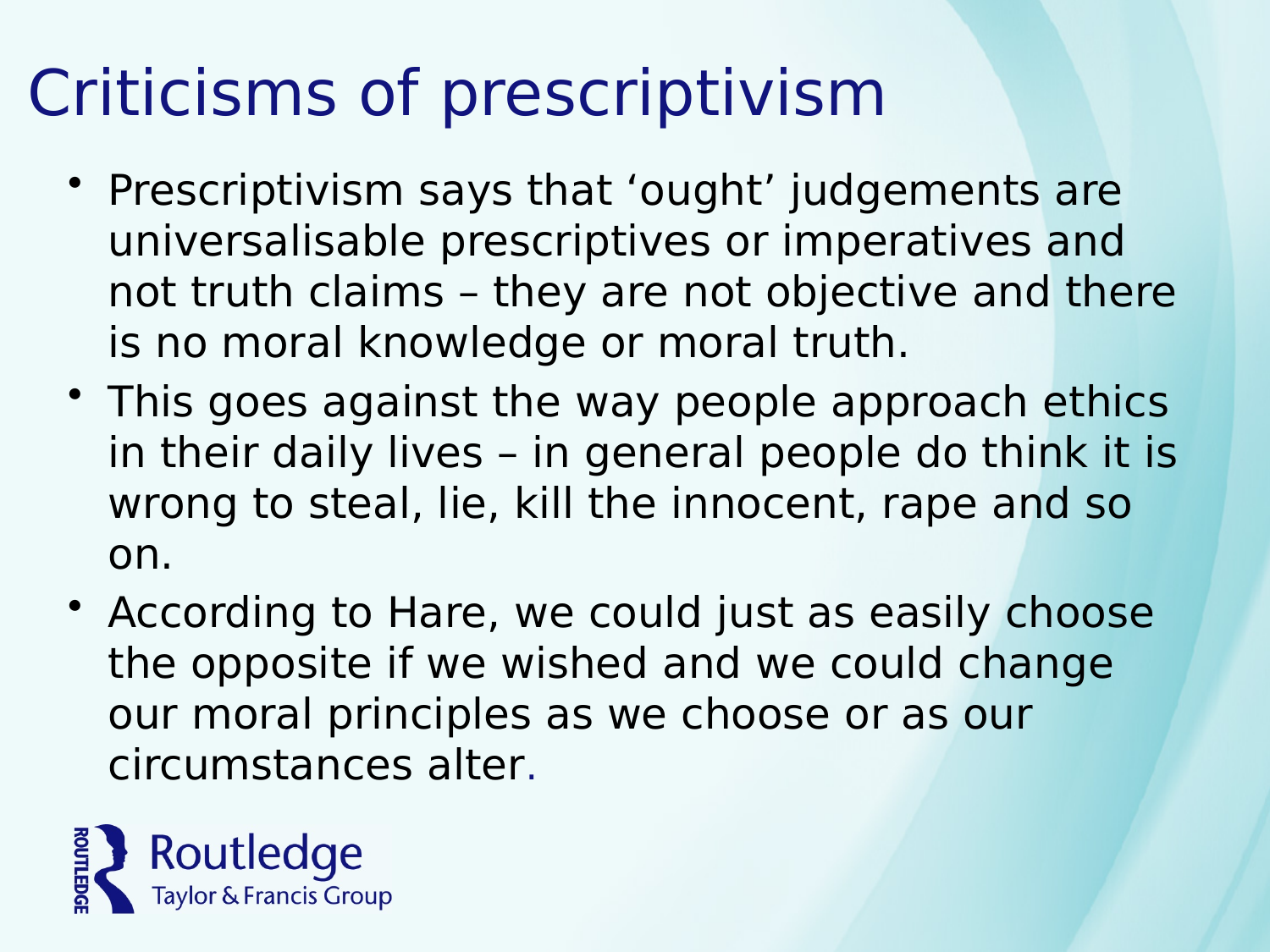

# Criticisms of prescriptivism
Prescriptivism says that ‘ought’ judgements are universalisable prescriptives or imperatives and not truth claims – they are not objective and there is no moral knowledge or moral truth.
This goes against the way people approach ethics in their daily lives – in general people do think it is wrong to steal, lie, kill the innocent, rape and so on.
According to Hare, we could just as easily choose the opposite if we wished and we could change our moral principles as we choose or as our circumstances alter.